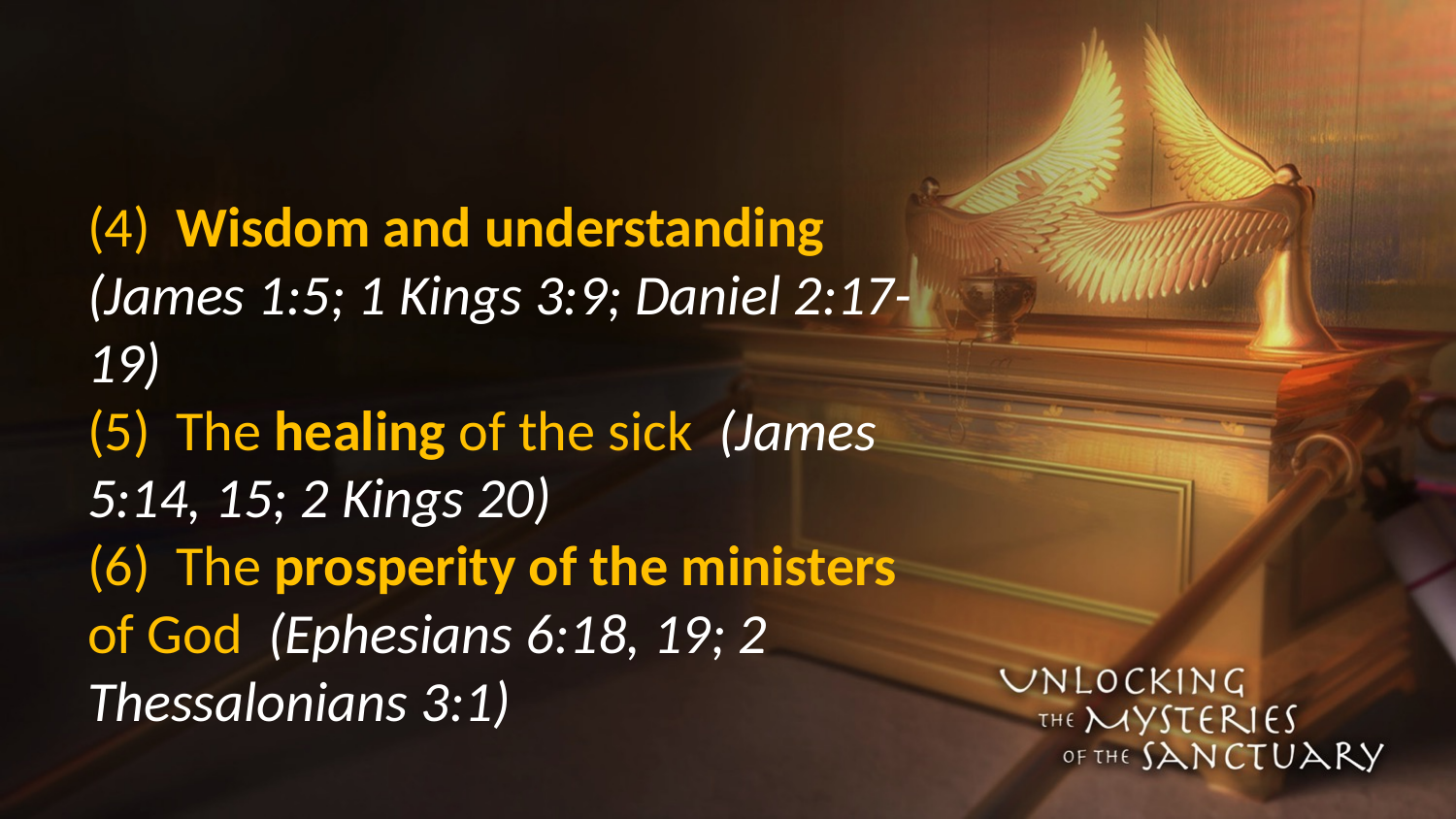

#
(4)  Wisdom and understanding  (James 1:5; 1 Kings 3:9; Daniel 2:17-19)
(5)  The healing of the sick  (James 5:14, 15; 2 Kings 20) 
(6)  The prosperity of the ministers of God  (Ephesians 6:18, 19; 2 Thessalonians 3:1)